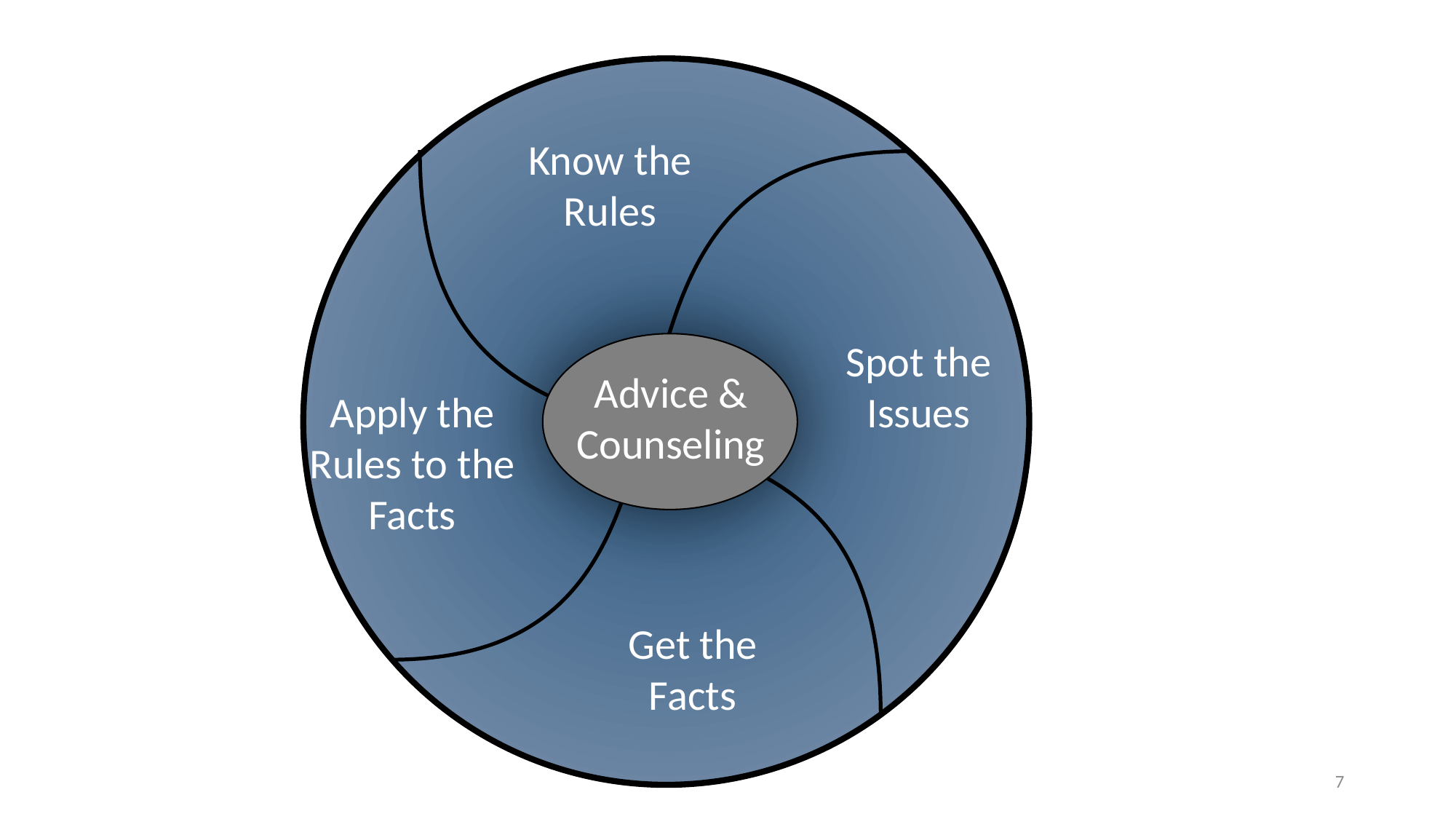

Know the Rules
Spot the Issues

Advice & Counseling
Apply the Rules to the Facts
Get the Facts
7